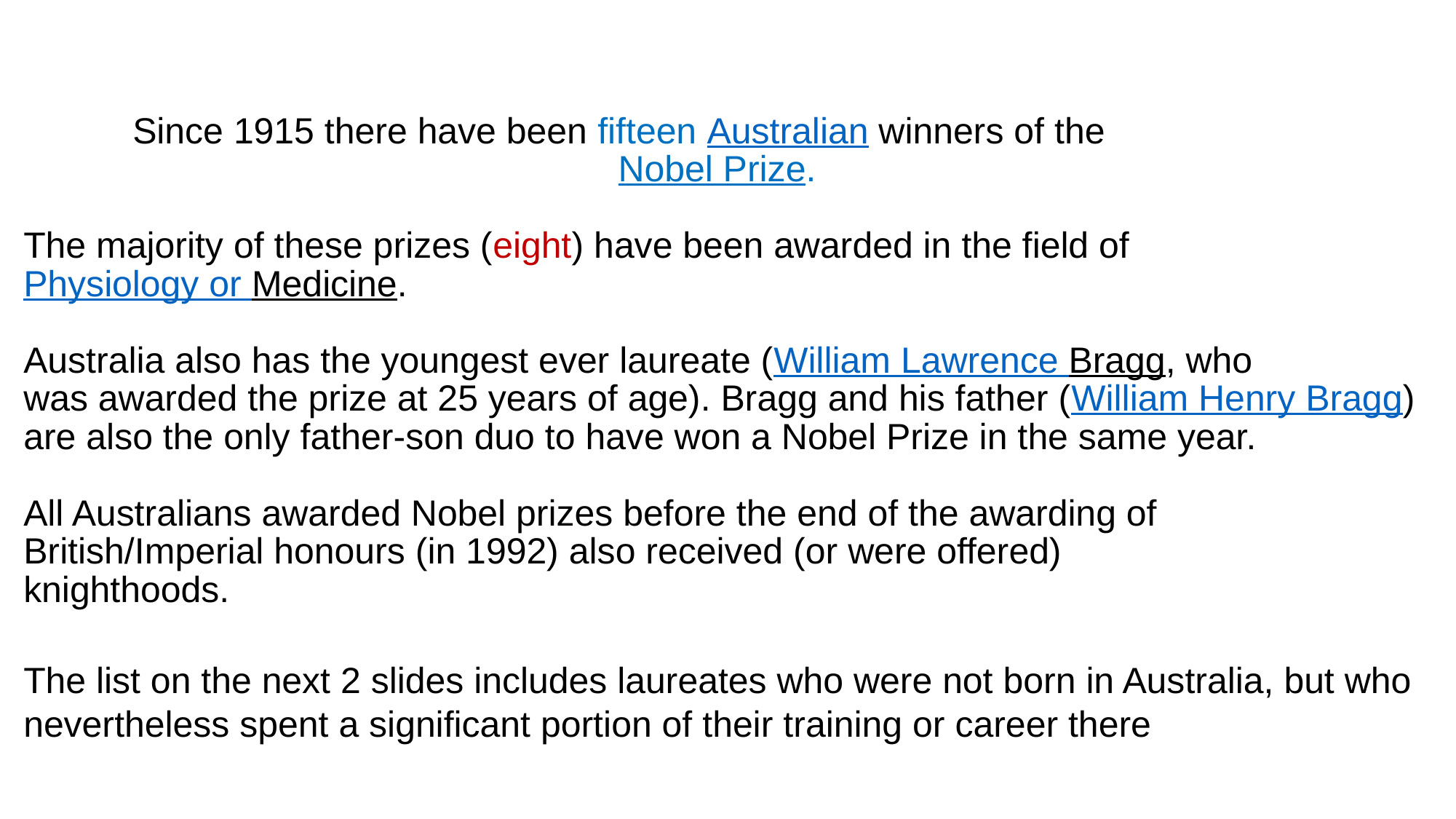

Since 1915 there have been fifteen Australian winners of the
Nobel Prize.

The majority of these prizes (eight) have been awarded in the field of
Physiology or Medicine.

Australia also has the youngest ever laureate (William Lawrence Bragg, who
was awarded the prize at 25 years of age). Bragg and his father (William Henry Bragg)
are also the only father-son duo to have won a Nobel Prize in the same year.

All Australians awarded Nobel prizes before the end of the awarding of
British/Imperial honours (in 1992) also received (or were offered)
knighthoods.

The list on the next 2 slides includes laureates who were not born in Australia, but who nevertheless spent a significant portion of their training or career there